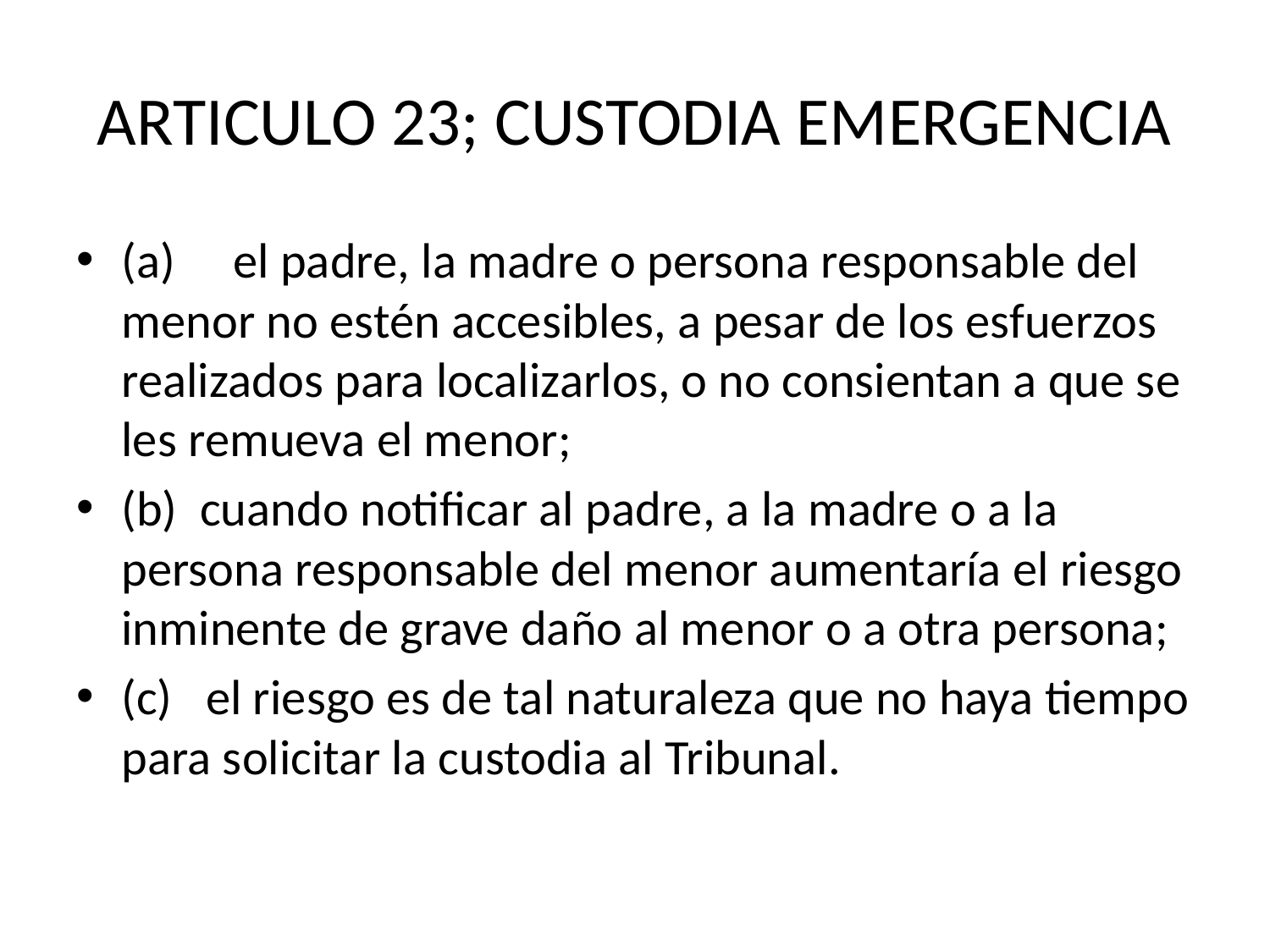

# ARTICULO 23; CUSTODIA EMERGENCIA
(a) 	el padre, la madre o persona responsable del menor no estén accesibles, a pesar de los esfuerzos realizados para localizarlos, o no consientan a que se les remueva el menor;
(b)  cuando notificar al padre, a la madre o a la persona responsable del menor aumentaría el riesgo inminente de grave daño al menor o a otra persona;
(c)   el riesgo es de tal naturaleza que no haya tiempo para solicitar la custodia al Tribunal.